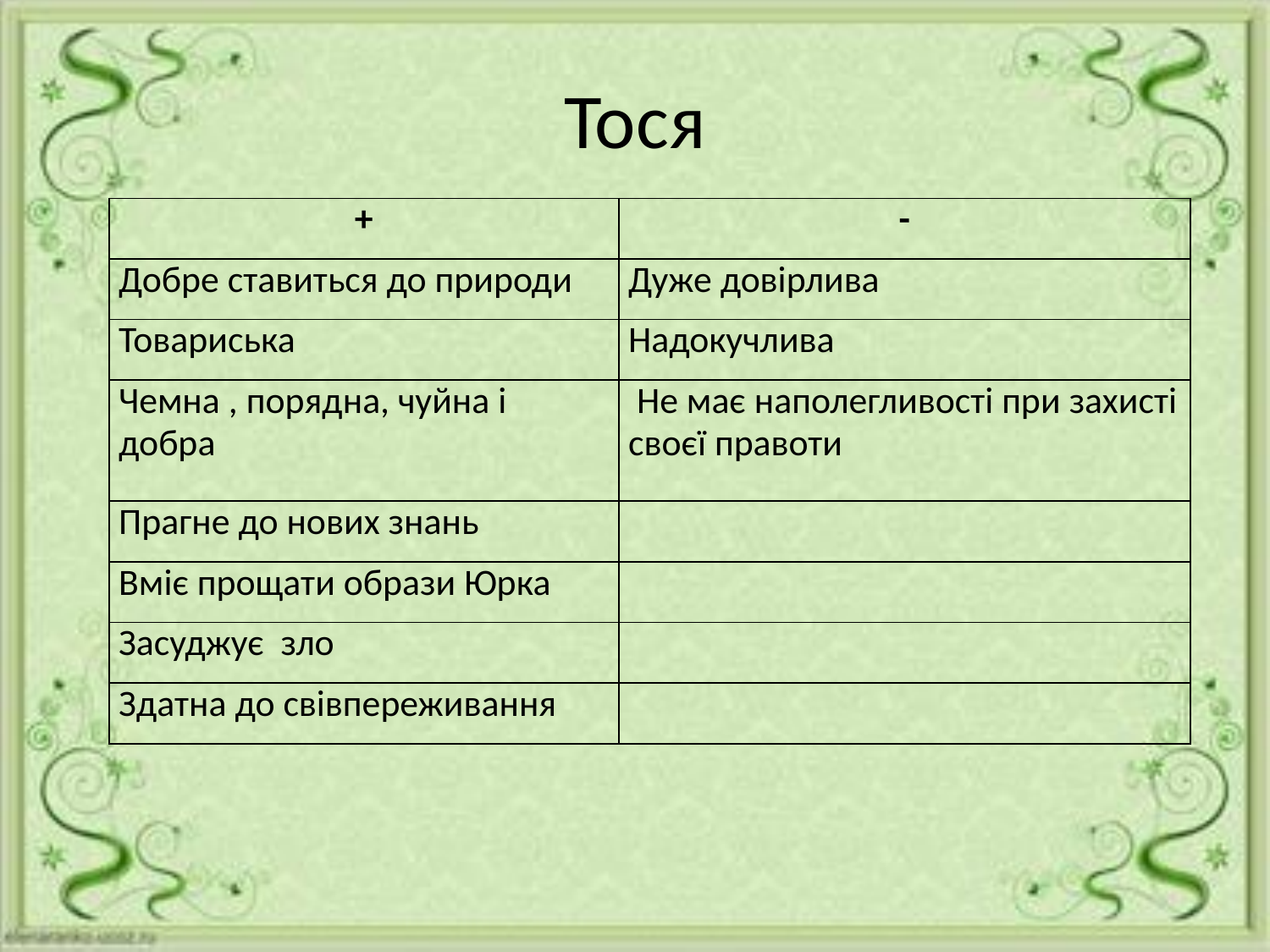

# Тося
| + | - |
| --- | --- |
| Добре ставиться до природи | Дуже довірлива |
| Товариська | Надокучлива |
| Чемна , порядна, чуйна і добра | Не має наполегливості при захисті своєї правоти |
| Прагне до нових знань |  |
| Вміє прощати образи Юрка |  |
| Засуджує зло |  |
| Здатна до свівпереживання |  |